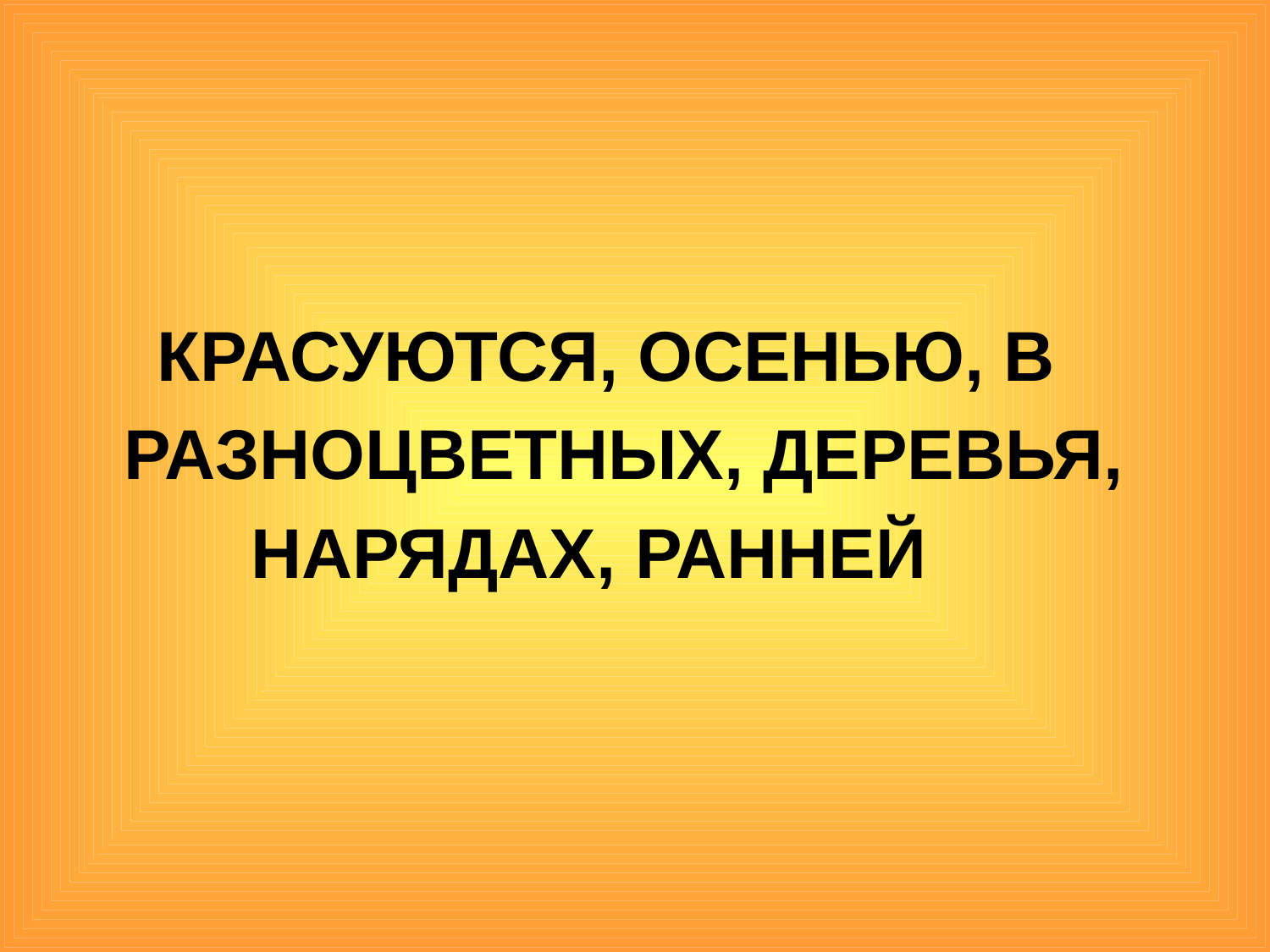

КРАСУЮТСЯ, ОСЕНЬЮ, В
	РАЗНОЦВЕТНЫХ, ДЕРЕВЬЯ,
		НАРЯДАХ, РАННЕЙ